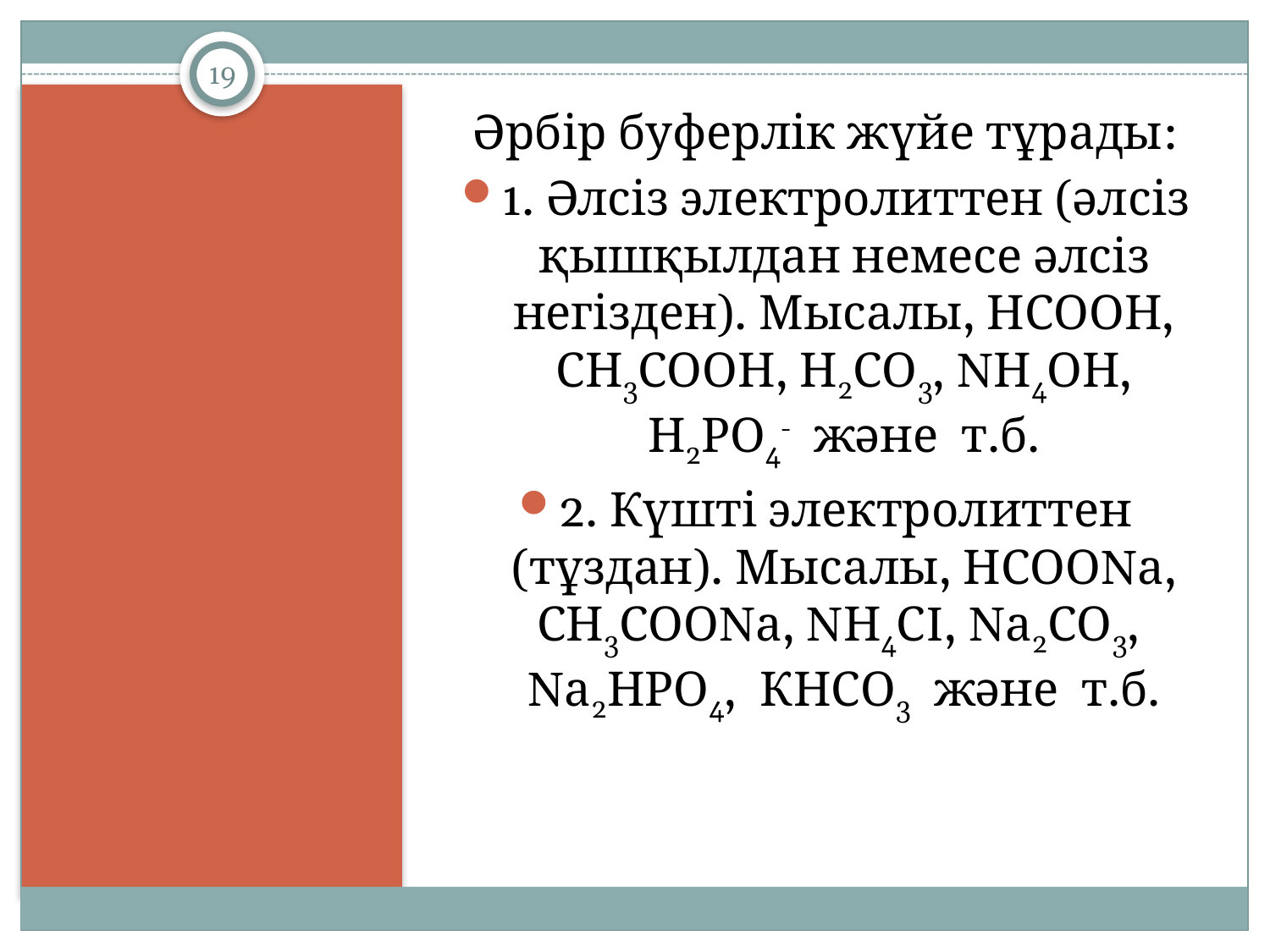

19
Әрбір буферлік жүйе тұрады:
1. Әлсіз электролиттен (әлсіз қышқылдан немесе әлсіз негізден). Мысалы, НСООН, СН3СООН, Н2СО3, NН4ОН, Н2РО4-  және  т.б.
2. Күшті электролиттен (тұздан). Мысалы, НСООNа, СН3СООNа, NН4СI, Nа2СО3,  Nа2НРО4,  КНСО3  және  т.б.